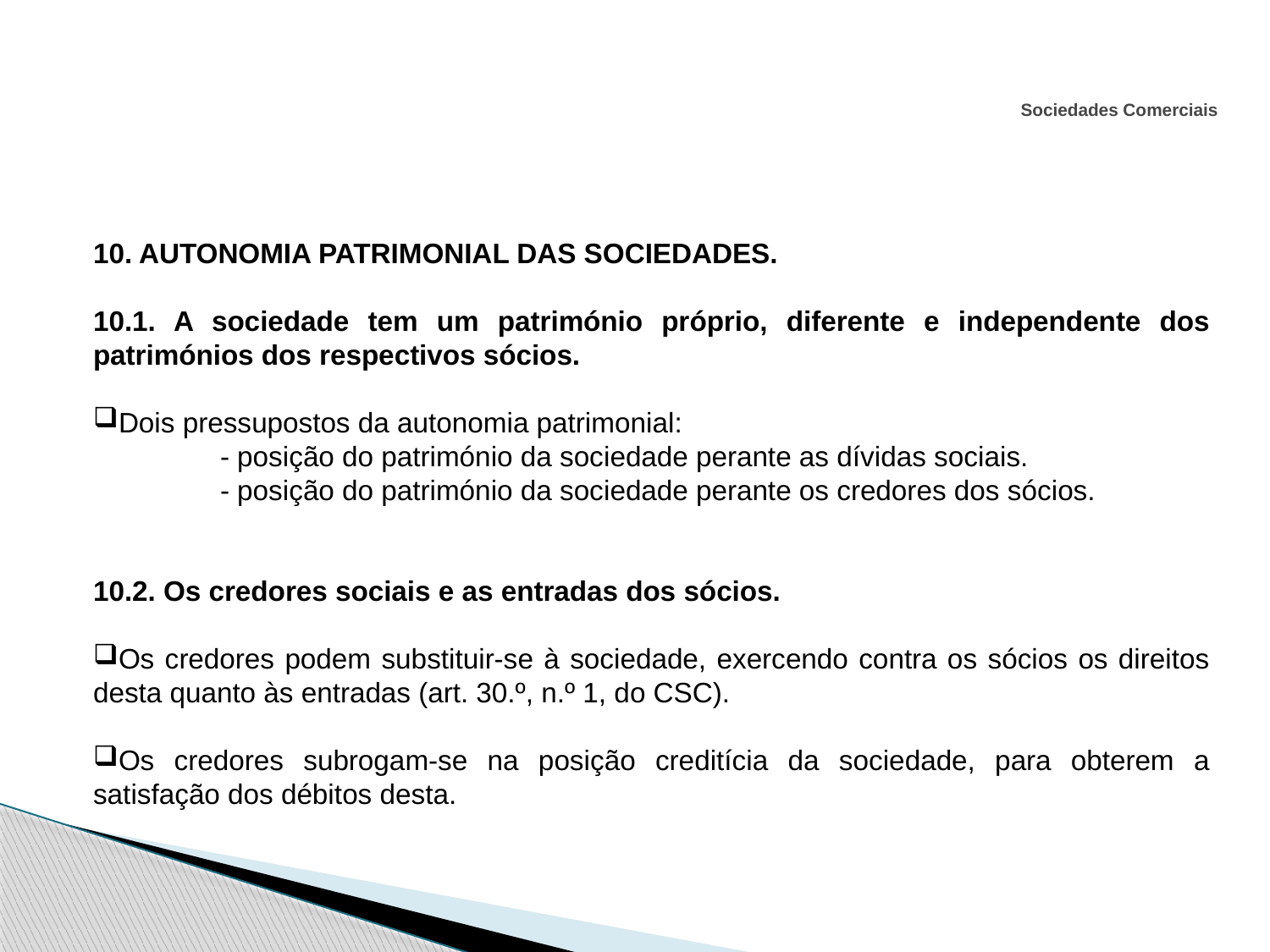

# Sociedades Comerciais
10. AUTONOMIA PATRIMONIAL DAS SOCIEDADES.

10.1. A sociedade tem um património próprio, diferente e independente dos patrimónios dos respectivos sócios.

Dois pressupostos da autonomia patrimonial:
	- posição do património da sociedade perante as dívidas sociais.
	- posição do património da sociedade perante os credores dos sócios.

10.2. Os credores sociais e as entradas dos sócios.

Os credores podem substituir-se à sociedade, exercendo contra os sócios os direitos desta quanto às entradas (art. 30.º, n.º 1, do CSC).

Os credores subrogam-se na posição creditícia da sociedade, para obterem a satisfação dos débitos desta.